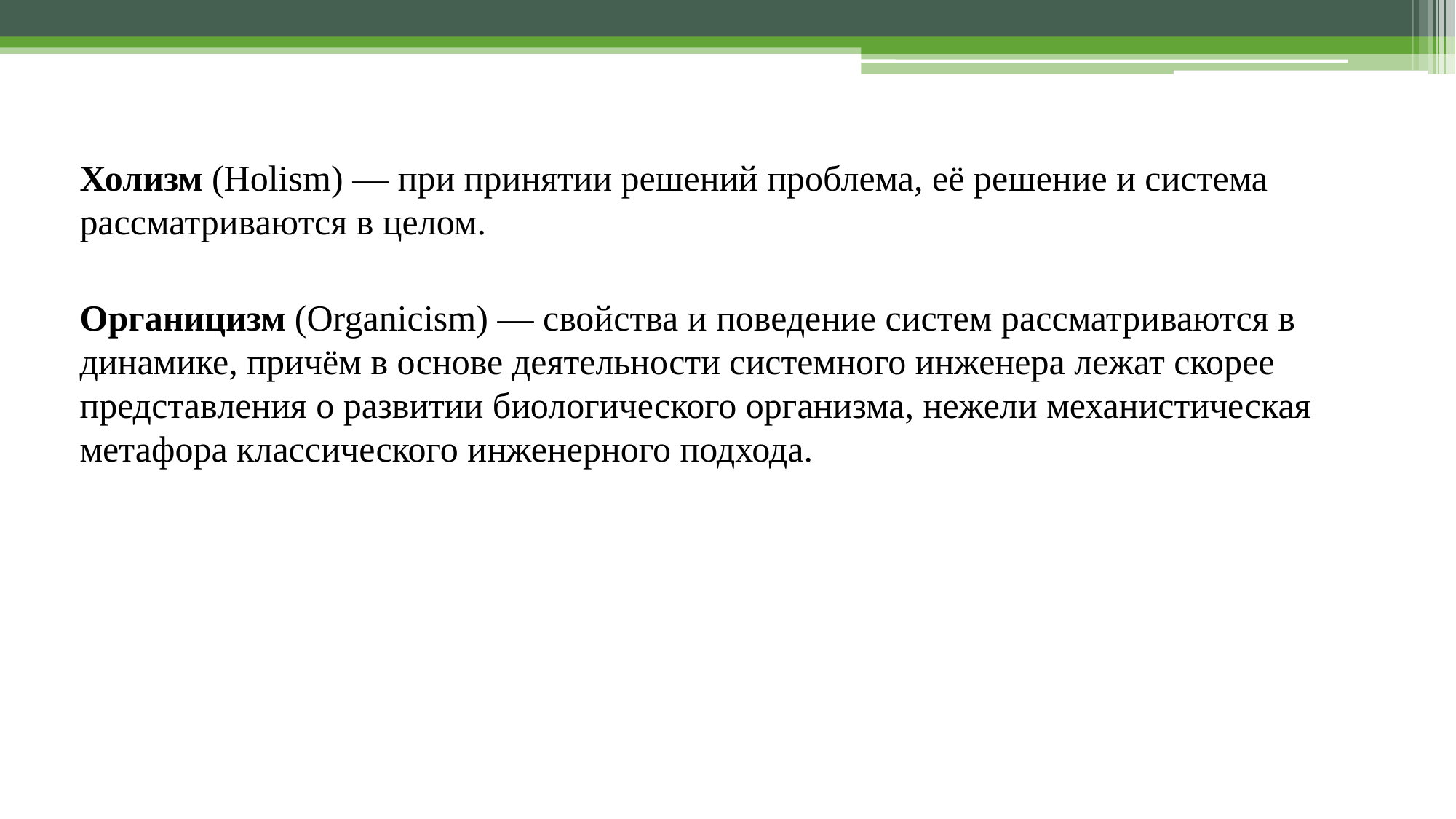

Холизм (Holism) — при принятии решений проблема, её решение и система рассматриваются в целом.

Органицизм (Organicism) — свойства и поведение систем рассматриваются в динамике, причём в основе деятельности системного инженера лежат скорее представления о развитии биологического организма, нежели механистическая метафора классического инженерного подхода.